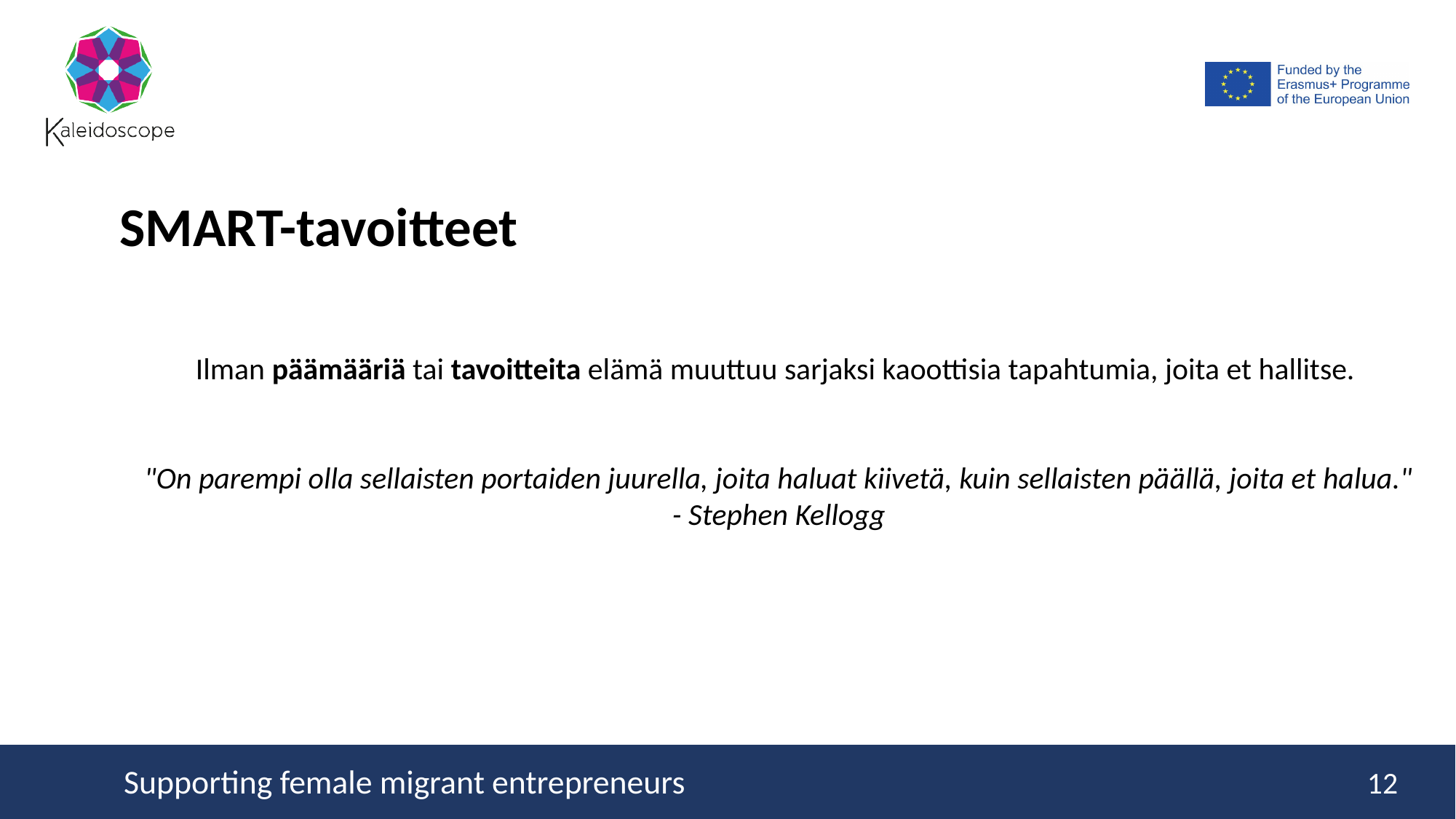

SMART-tavoitteet
Ilman päämääriä tai tavoitteita elämä muuttuu sarjaksi kaoottisia tapahtumia, joita et hallitse.

"On parempi olla sellaisten portaiden juurella, joita haluat kiivetä, kuin sellaisten päällä, joita et halua."
- Stephen Kellogg

12